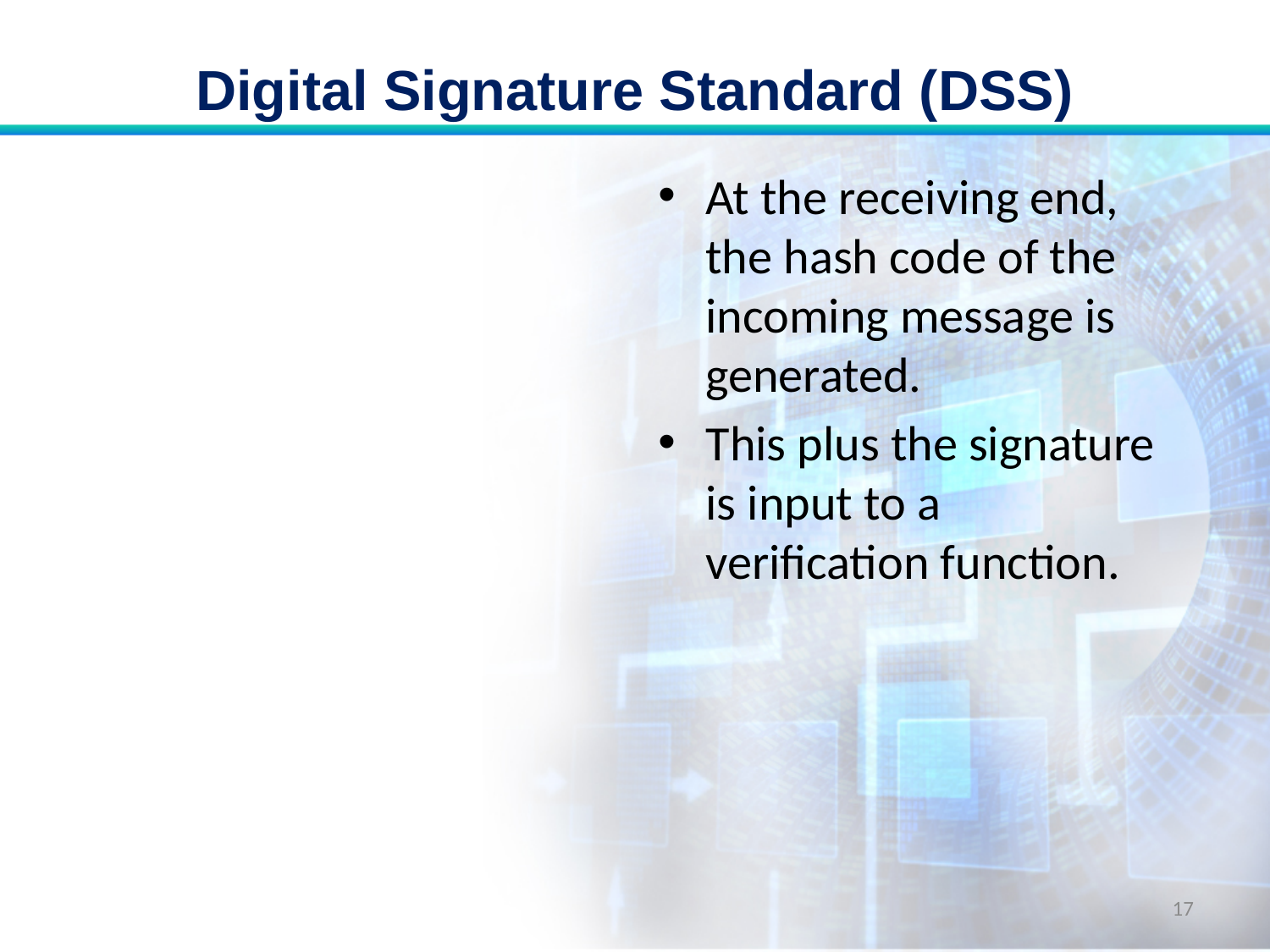

# Digital Signature Standard (DSS)
At the receiving end, the hash code of the incoming message is generated.
This plus the signature is input to a verification function.
17